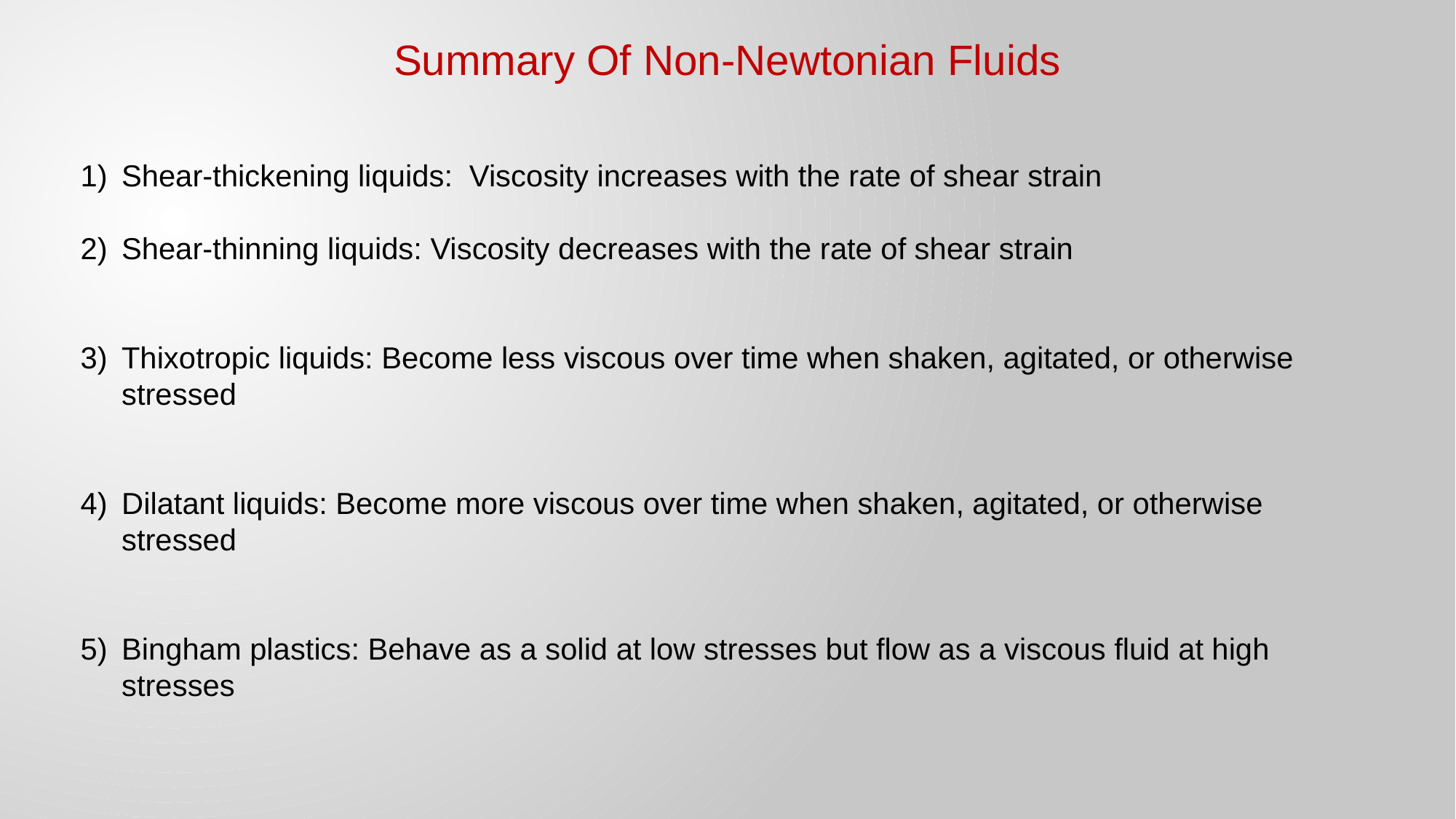

Summary Of Non-Newtonian Fluids
Shear-thickening liquids:  Viscosity increases with the rate of shear strain

Shear-thinning liquids: Viscosity decreases with the rate of shear strain

Thixotropic liquids: Become less viscous over time when shaken, agitated, or otherwise stressed

Dilatant liquids: Become more viscous over time when shaken, agitated, or otherwise stressed

Bingham plastics: Behave as a solid at low stresses but flow as a viscous fluid at high stresses